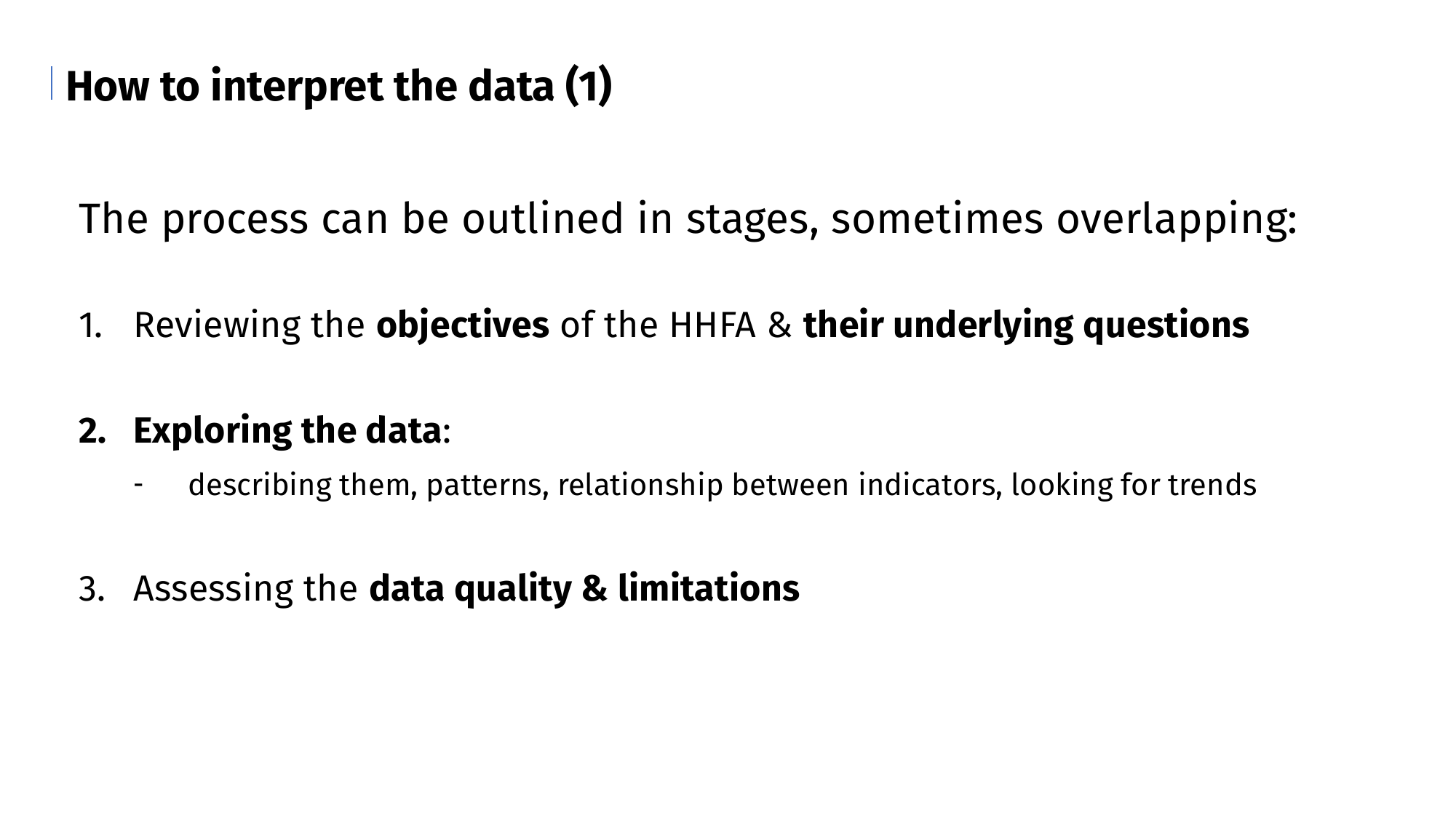

How to interpret the data (1)
The process can be outlined in stages, sometimes overlapping:

Reviewing the objectives of the HHFA & their underlying questions

Exploring the data:
describing them, patterns, relationship between indicators, looking for trends

Assessing the data quality & limitations